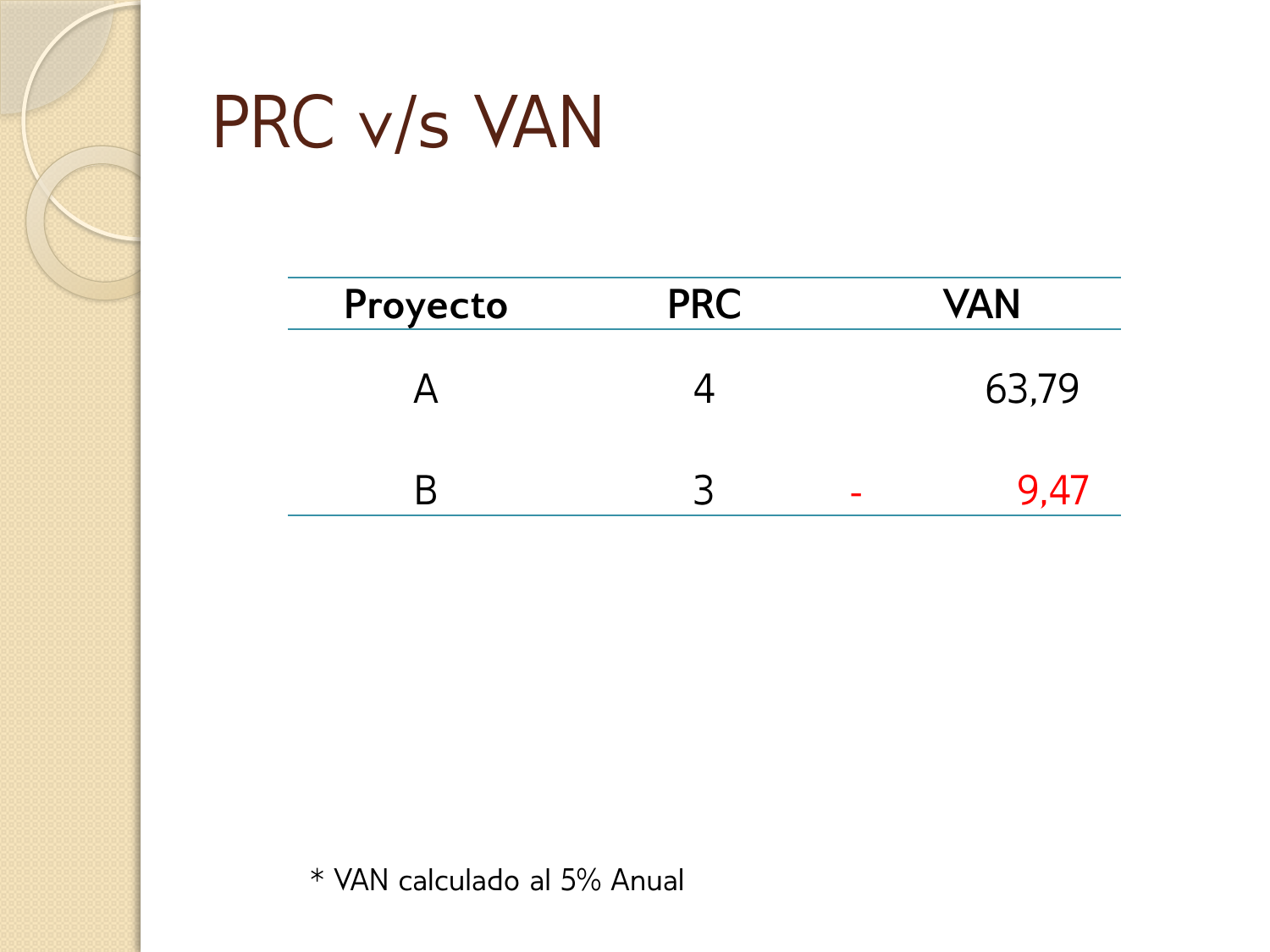

# PRC v/s VAN
| Proyecto | PRC | VAN |
| --- | --- | --- |
| A | 4 | 63,79 |
| B | 3 | - 9,47 |
* VAN calculado al 5% Anual